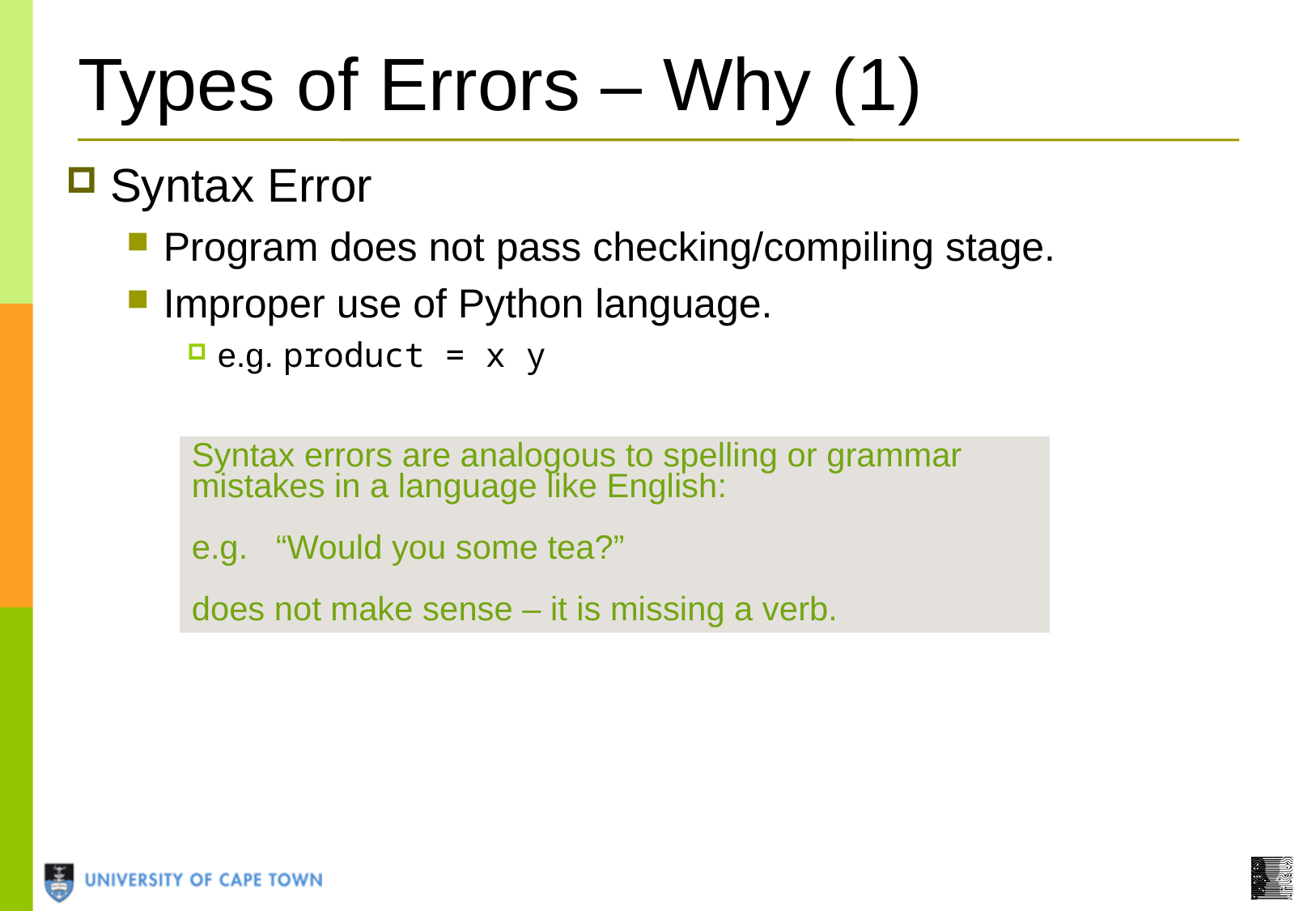

Types of Errors – Why (1)
Syntax Error
Program does not pass checking/compiling stage.
Improper use of Python language.
e.g. product = x y

Syntax errors are analogous to spelling or grammar mistakes in a language like English:

e.g.   “Would you some tea?”

does not make sense – it is missing a verb.